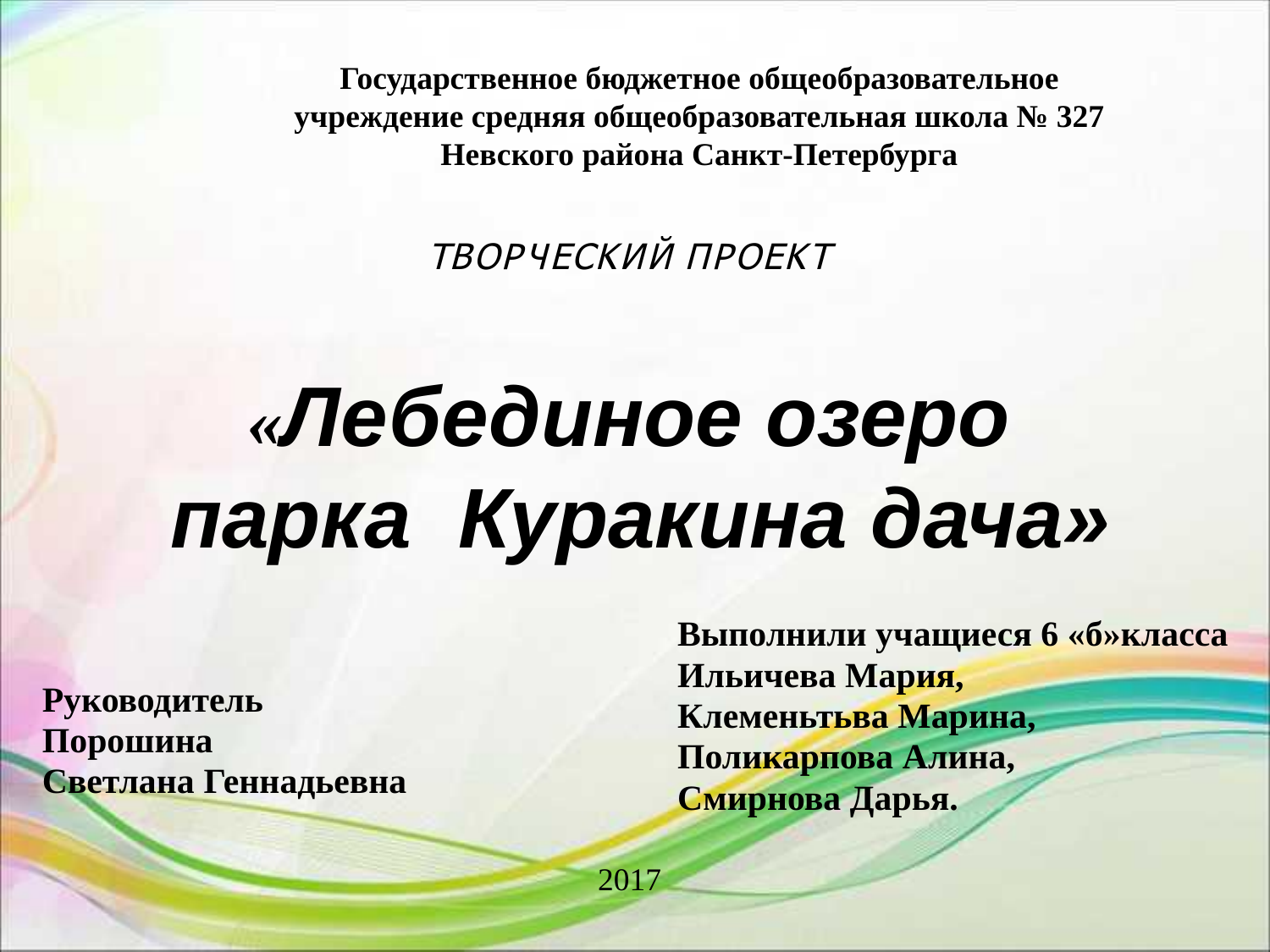

Государственное бюджетное общеобразовательное учреждение средняя общеобразовательная школа № 327 Невского района Санкт-Петербурга

ТВОРЧЕСКИЙ ПРОЕКТ
«Лебединое озеро
 парка  Куракина дача»

Выполнили учащиеся 6 «б»класса
Ильичева Мария,
Клеменьтьва Марина,
Поликарпова Алина,
Смирнова Дарья.

Руководитель
Порошина
Светлана Геннадьевна
2017